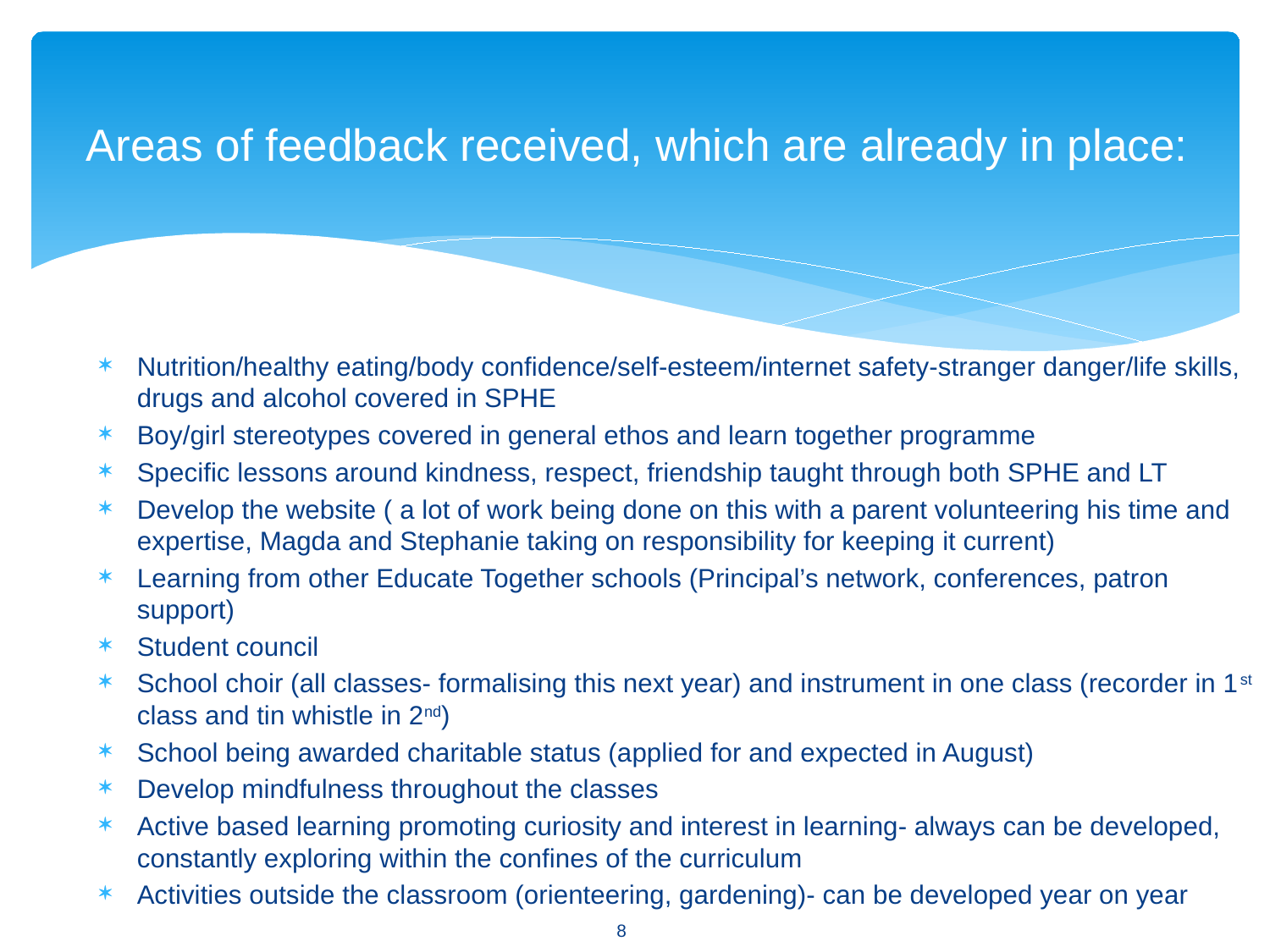

# Areas of feedback received, which are already in place:
Nutrition/healthy eating/body confidence/self-esteem/internet safety-stranger danger/life skills, drugs and alcohol covered in SPHE
Boy/girl stereotypes covered in general ethos and learn together programme
Specific lessons around kindness, respect, friendship taught through both SPHE and LT
Develop the website ( a lot of work being done on this with a parent volunteering his time and expertise, Magda and Stephanie taking on responsibility for keeping it current)
Learning from other Educate Together schools (Principal’s network, conferences, patron support)
Student council
School choir (all classes- formalising this next year) and instrument in one class (recorder in 1st class and tin whistle in 2nd)
School being awarded charitable status (applied for and expected in August)
Develop mindfulness throughout the classes
Active based learning promoting curiosity and interest in learning- always can be developed, constantly exploring within the confines of the curriculum
Activities outside the classroom (orienteering, gardening)- can be developed year on year

8